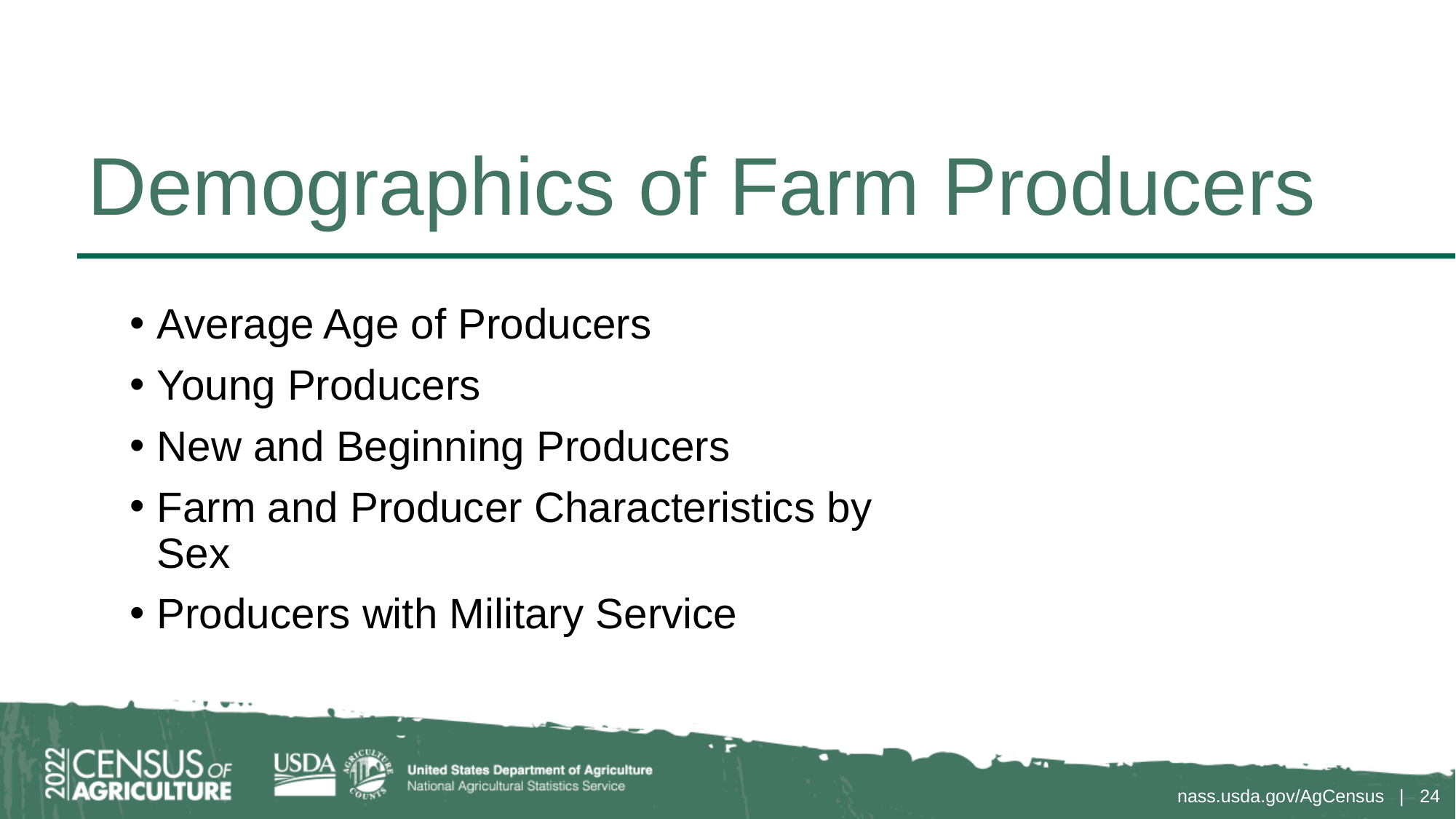

Demographics of Farm Producers
Average Age of Producers
Young Producers
New and Beginning Producers
Farm and Producer Characteristics by Sex
Producers with Military Service